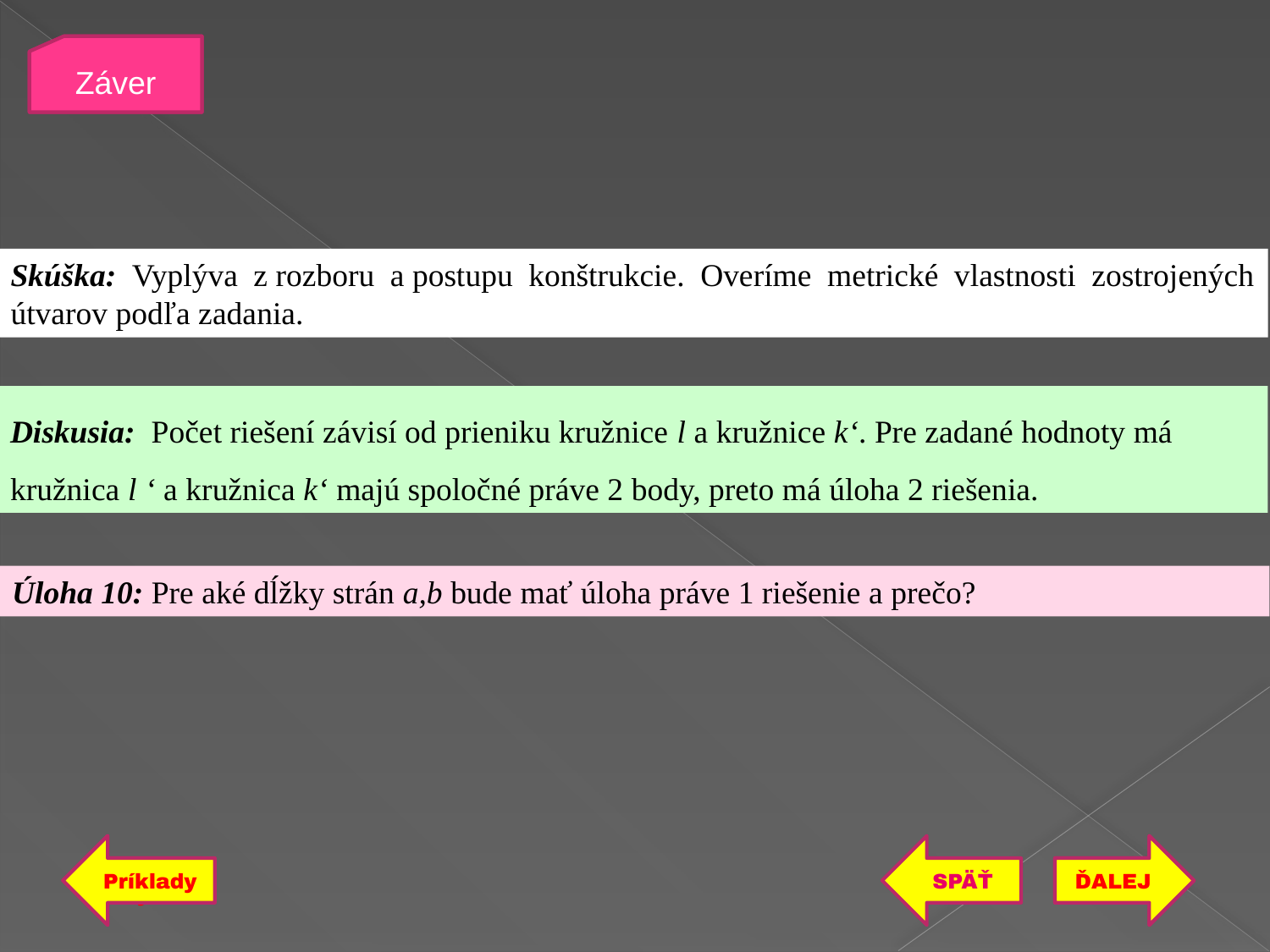

Záver
Záver
Skúška: Vyplýva z rozboru a postupu konštrukcie. Overíme metrické vlastnosti zostrojených útvarov podľa zadania.
Diskusia:  Počet riešení závisí od prieniku kružnice l a kružnice k‘. Pre zadané hodnoty má kružnica l ‘ a kružnica k‘ majú spoločné práve 2 body, preto má úloha 2 riešenia.
Úloha 10: Pre aké dĺžky strán a,b bude mať úloha práve 1 riešenie a prečo?
Príklady
Príklady
späť
ĎALEJ
ĎALEJ